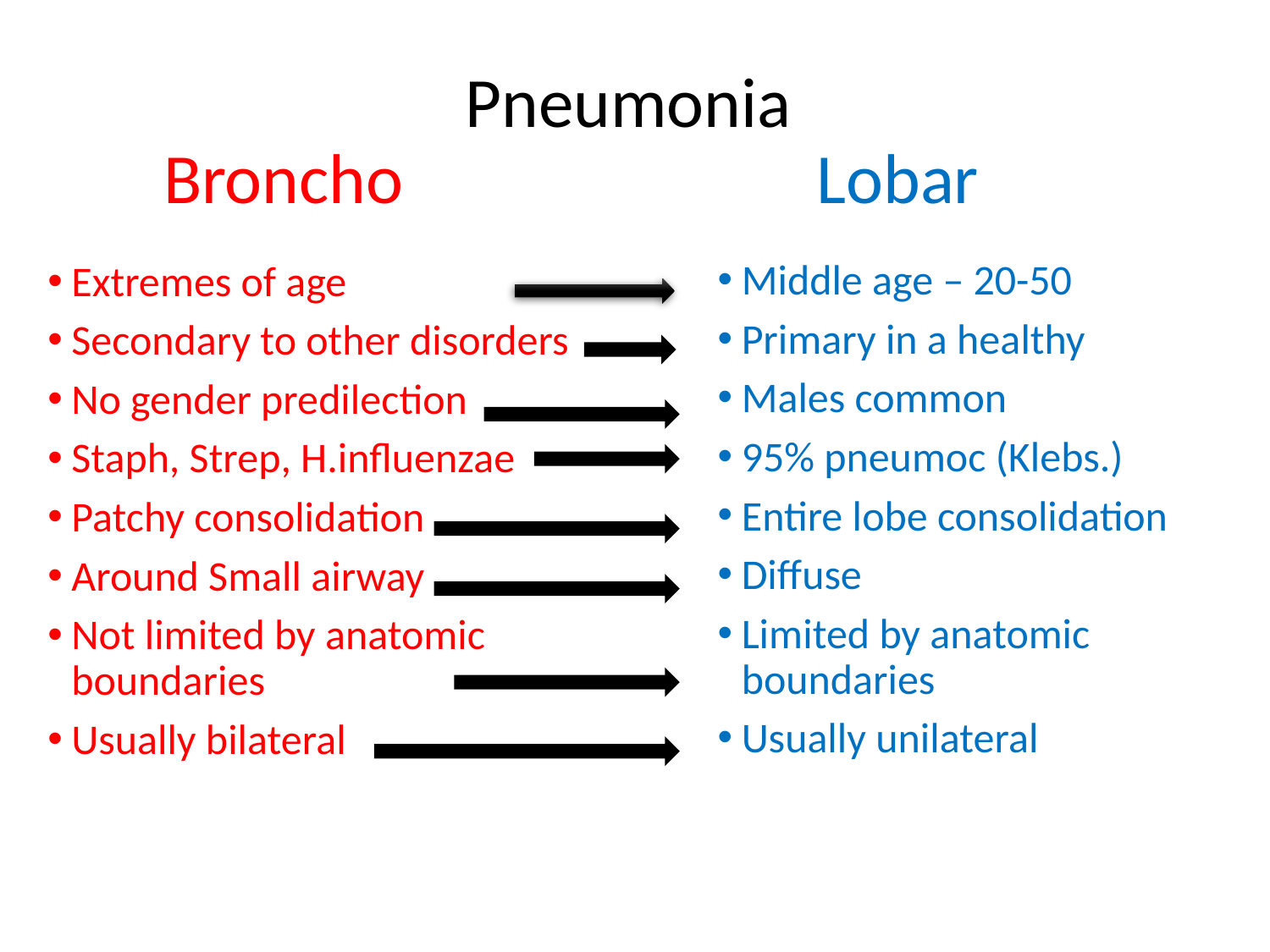

# Pneumonia Broncho                          Lobar
Middle age – 20-50
Primary in a healthy
Males common
95% pneumoc (Klebs.)
Entire lobe consolidation
Diffuse
Limited by anatomic boundaries
Usually unilateral
Extremes of age
Secondary to other disorders
No gender predilection
Staph, Strep, H.influenzae
Patchy consolidation
Around Small airway
Not limited by anatomic boundaries
Usually bilateral